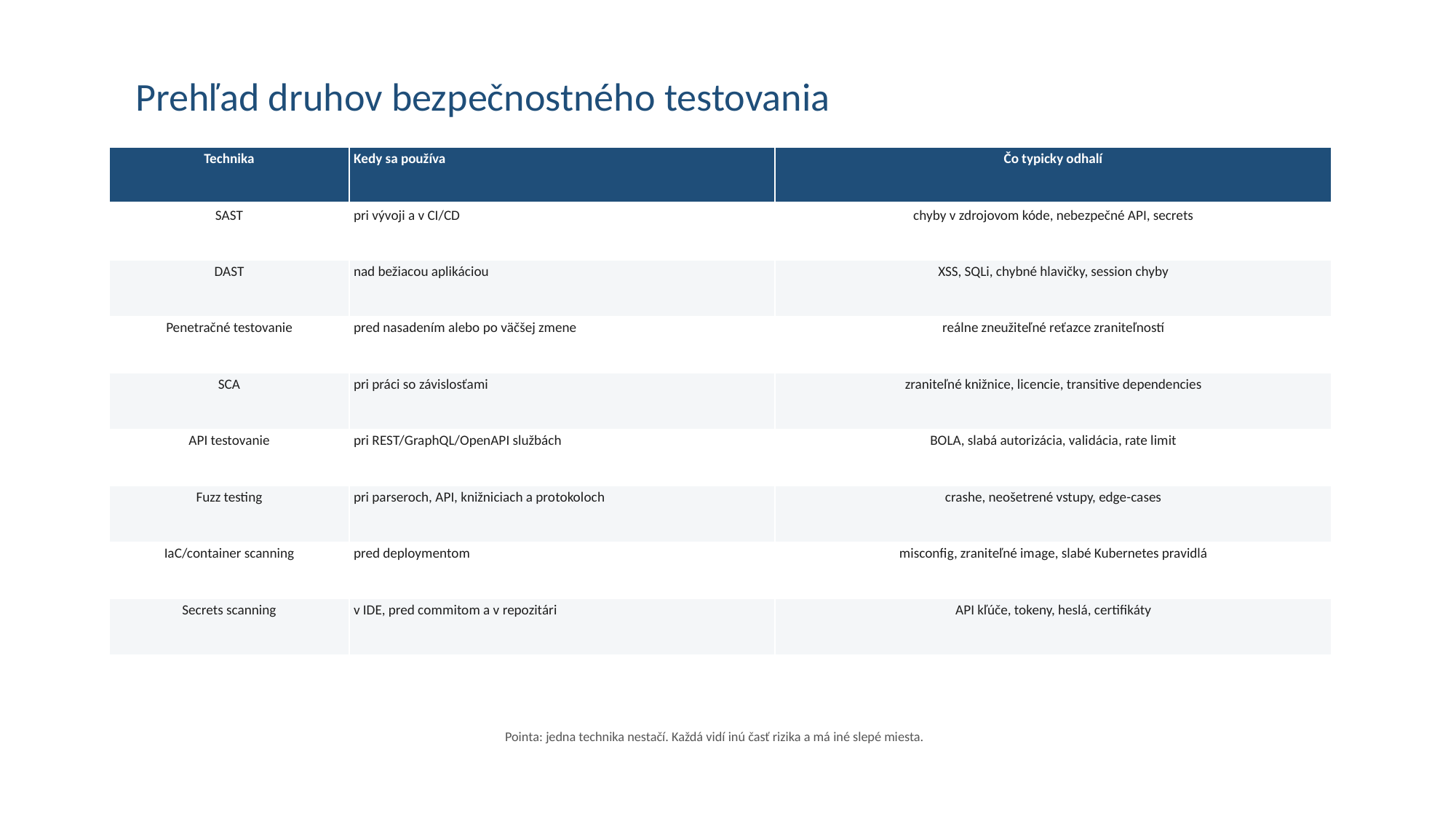

# Prehľad druhov bezpečnostného testovania
| Technika | Kedy sa používa | Čo typicky odhalí |
| --- | --- | --- |
| SAST | pri vývoji a v CI/CD | chyby v zdrojovom kóde, nebezpečné API, secrets |
| DAST | nad bežiacou aplikáciou | XSS, SQLi, chybné hlavičky, session chyby |
| Penetračné testovanie | pred nasadením alebo po väčšej zmene | reálne zneužiteľné reťazce zraniteľností |
| SCA | pri práci so závislosťami | zraniteľné knižnice, licencie, transitive dependencies |
| API testovanie | pri REST/GraphQL/OpenAPI službách | BOLA, slabá autorizácia, validácia, rate limit |
| Fuzz testing | pri parseroch, API, knižniciach a protokoloch | crashe, neošetrené vstupy, edge-cases |
| IaC/container scanning | pred deploymentom | misconfig, zraniteľné image, slabé Kubernetes pravidlá |
| Secrets scanning | v IDE, pred commitom a v repozitári | API kľúče, tokeny, heslá, certifikáty |
Pointa: jedna technika nestačí. Každá vidí inú časť rizika a má iné slepé miesta.